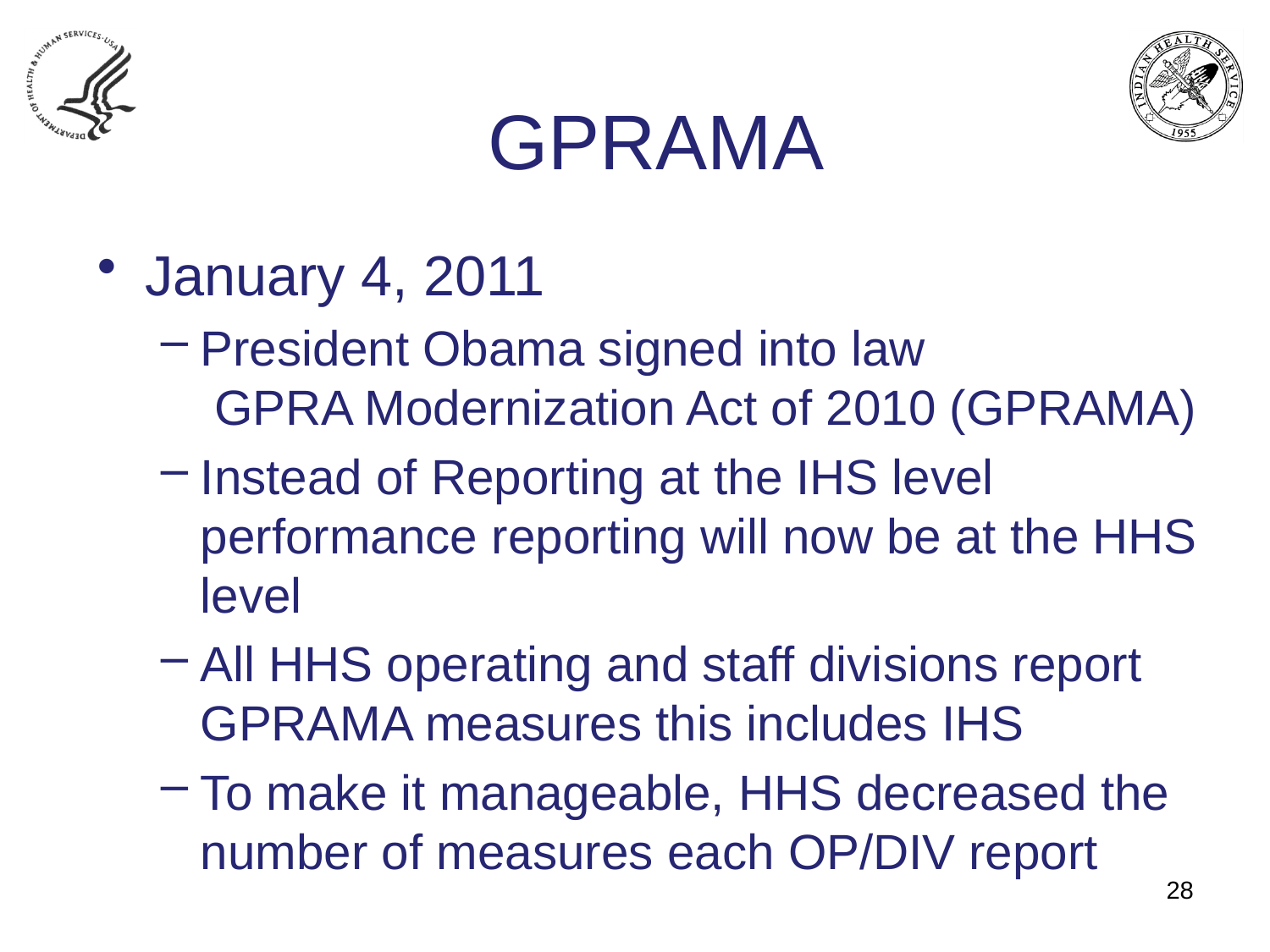

GPRAMA
January 4, 2011
President Obama signed into law                      GPRA Modernization Act of 2010 (GPRAMA)
Instead of Reporting at the IHS level performance reporting will now be at the HHS level
All HHS operating and staff divisions report GPRAMA measures this includes IHS
To make it manageable, HHS decreased the number of measures each OP/DIV report

28